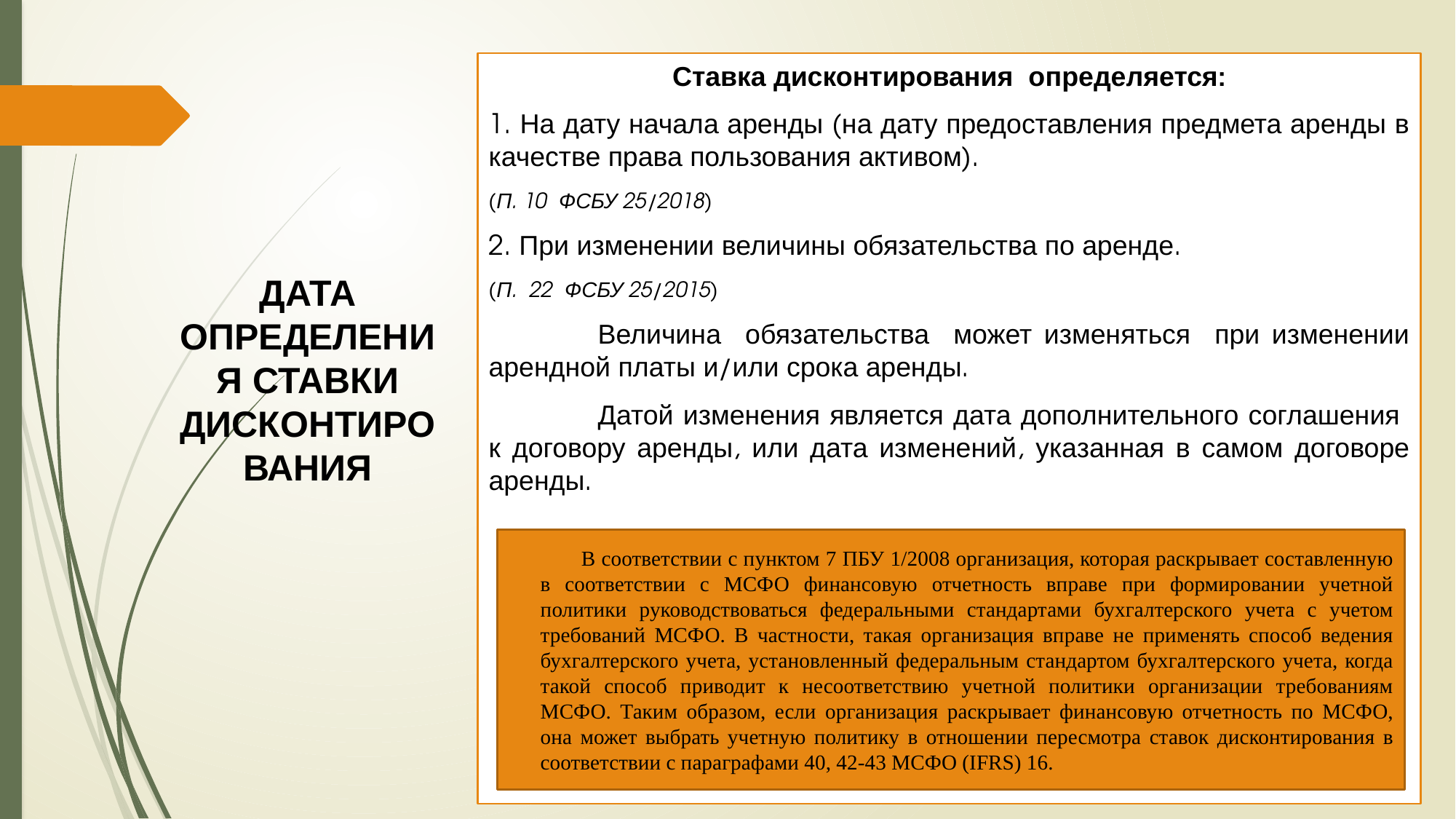

Ставка дисконтирования  определяется:
1. На дату начала аренды (на дату предоставления предмета аренды в качестве права пользования активом).
(П. 10  ФСБУ 25/2018)
2. При изменении величины обязательства по аренде.
(П.  22  ФСБУ 25/2015)
	Величина  обязательства  может изменяться  при изменении арендной платы и/или срока аренды.
	Датой изменения является дата дополнительного соглашения  к договору аренды, или дата изменений, указанная в самом договоре аренды.

Дата определения ставки дисконтирования
В соответствии с пунктом 7 ПБУ 1/2008 организация, которая раскрывает составленную в соответствии с МСФО финансовую отчетность вправе при формировании учетной политики руководствоваться федеральными стандартами бухгалтерского учета с учетом требований МСФО. В частности, такая организация вправе не применять способ ведения бухгалтерского учета, установленный федеральным стандартом бухгалтерского учета, когда такой способ приводит к несоответствию учетной политики организации требованиям МСФО. Таким образом, если организация раскрывает финансовую отчетность по МСФО, она может выбрать учетную политику в отношении пересмотра ставок дисконтирования в соответствии с параграфами 40, 42-43 МСФО (IFRS) 16.